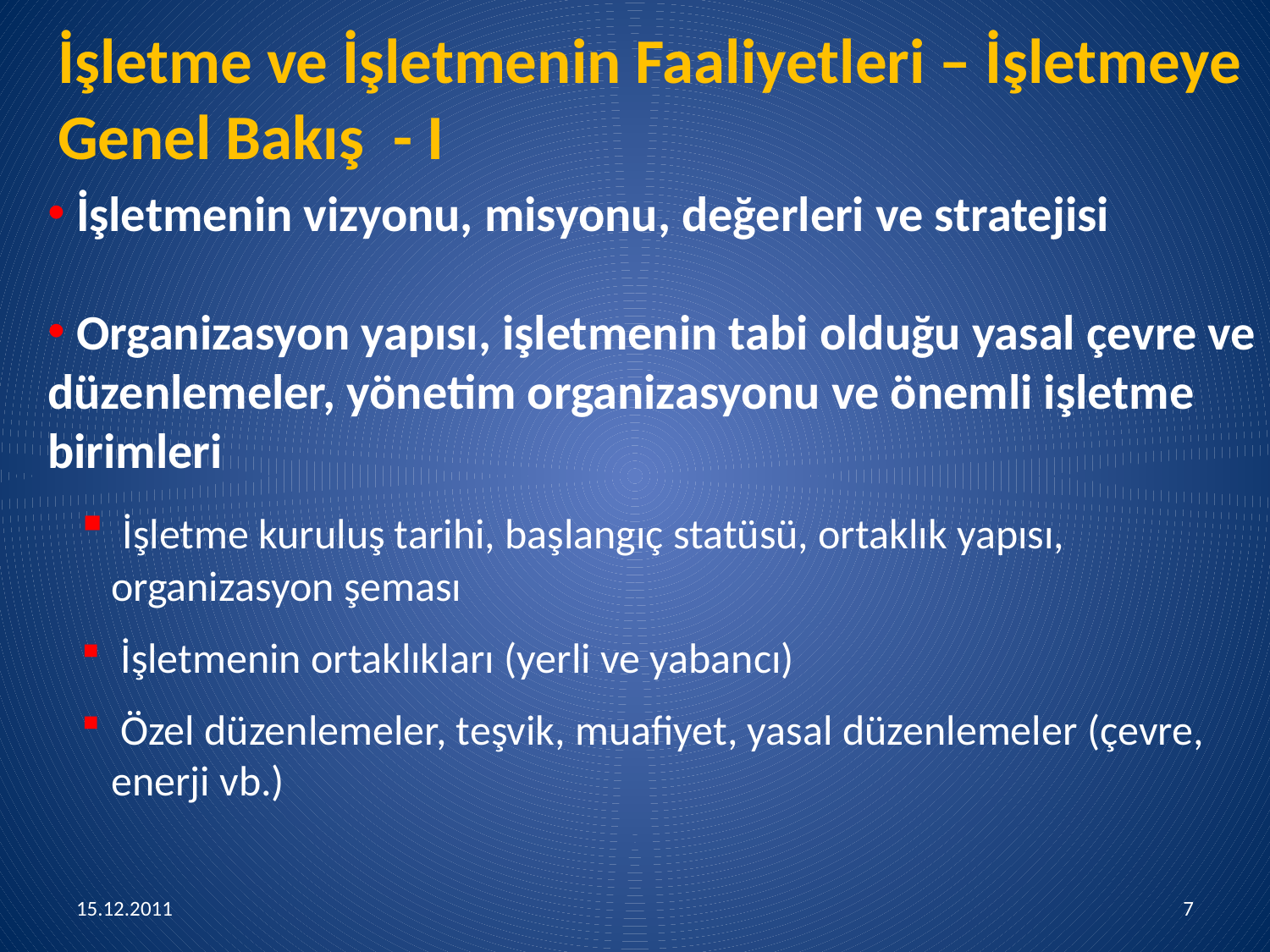

# İşletme ve İşletmenin Faaliyetleri – İşletmeye Genel Bakış  - I
 İşletmenin vizyonu, misyonu, değerleri ve stratejisi

 Organizasyon yapısı, işletmenin tabi olduğu yasal çevre ve düzenlemeler, yönetim organizasyonu ve önemli işletme birimleri
 İşletme kuruluş tarihi, başlangıç statüsü, ortaklık yapısı,  organizasyon şeması
 İşletmenin ortaklıkları (yerli ve yabancı)
 Özel düzenlemeler, teşvik, muafiyet, yasal düzenlemeler (çevre, enerji vb.)

15.12.2011
7